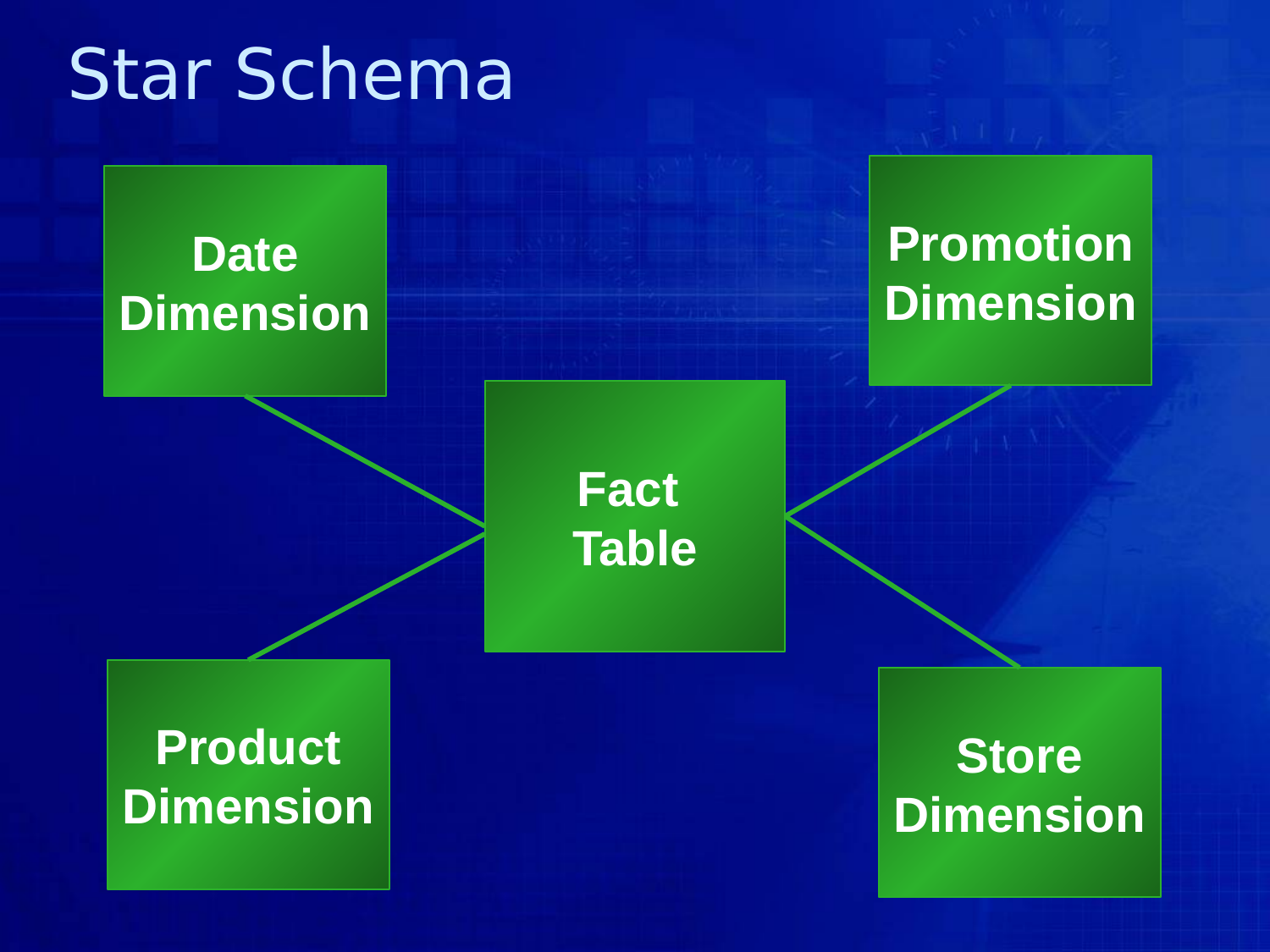

# Star Schema
Promotion
Dimension
Date
Dimension
Fact
Table
Product
Dimension
Store
Dimension